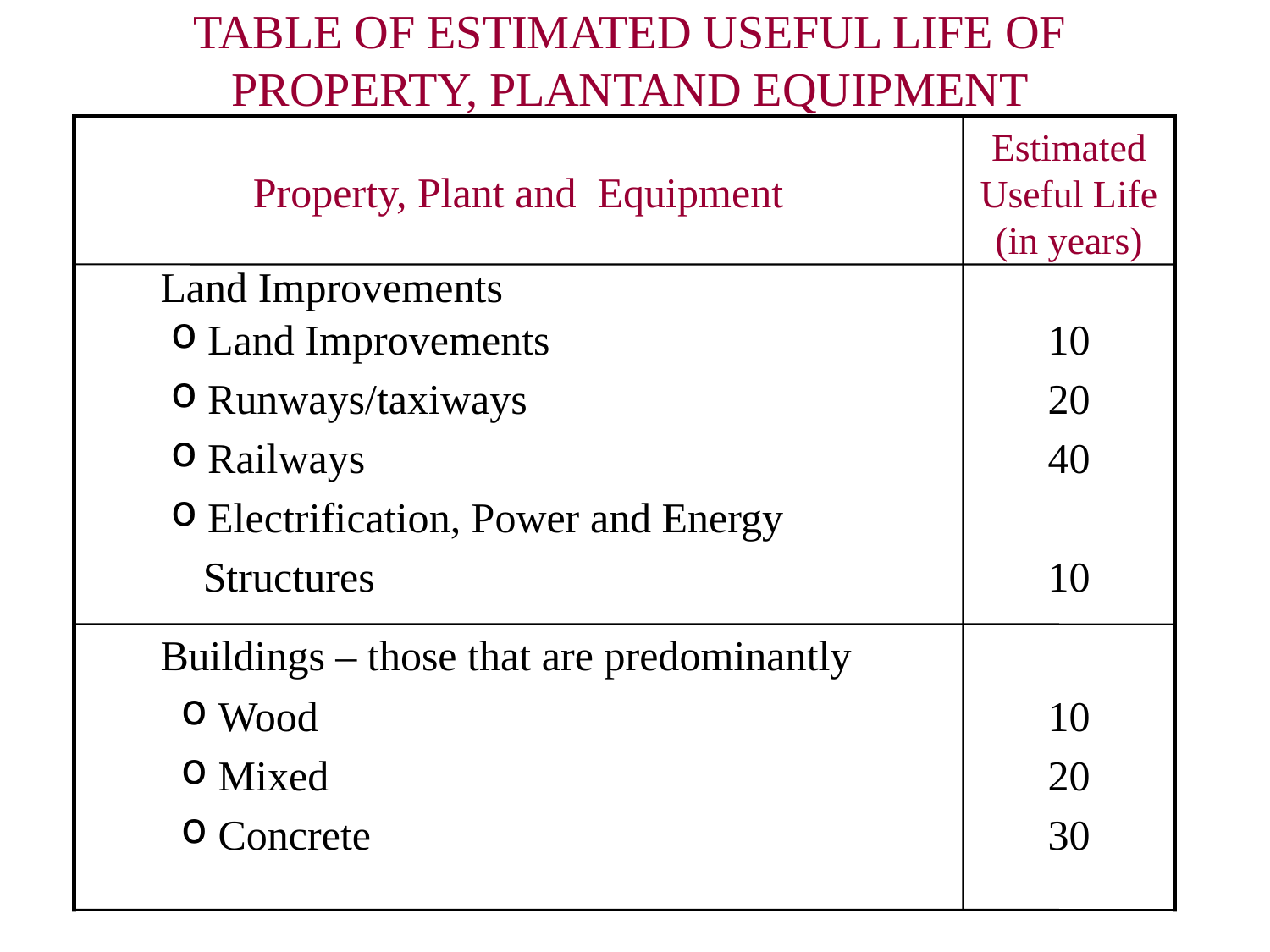

# TABLE OF ESTIMATED USEFUL LIFE OF PROPERTY, PLANTAND EQUIPMENT
Property, Plant and  Equipment

Estimated Useful Life (in years)

   Land Improvements

 Land Improvements
 Runways/taxiways
 Railways
 Electrification, Power and Energy
   Structures
10
20
40

10

   Buildings – those that are predominantly

 Wood
 Mixed
 Concrete
10
20
30